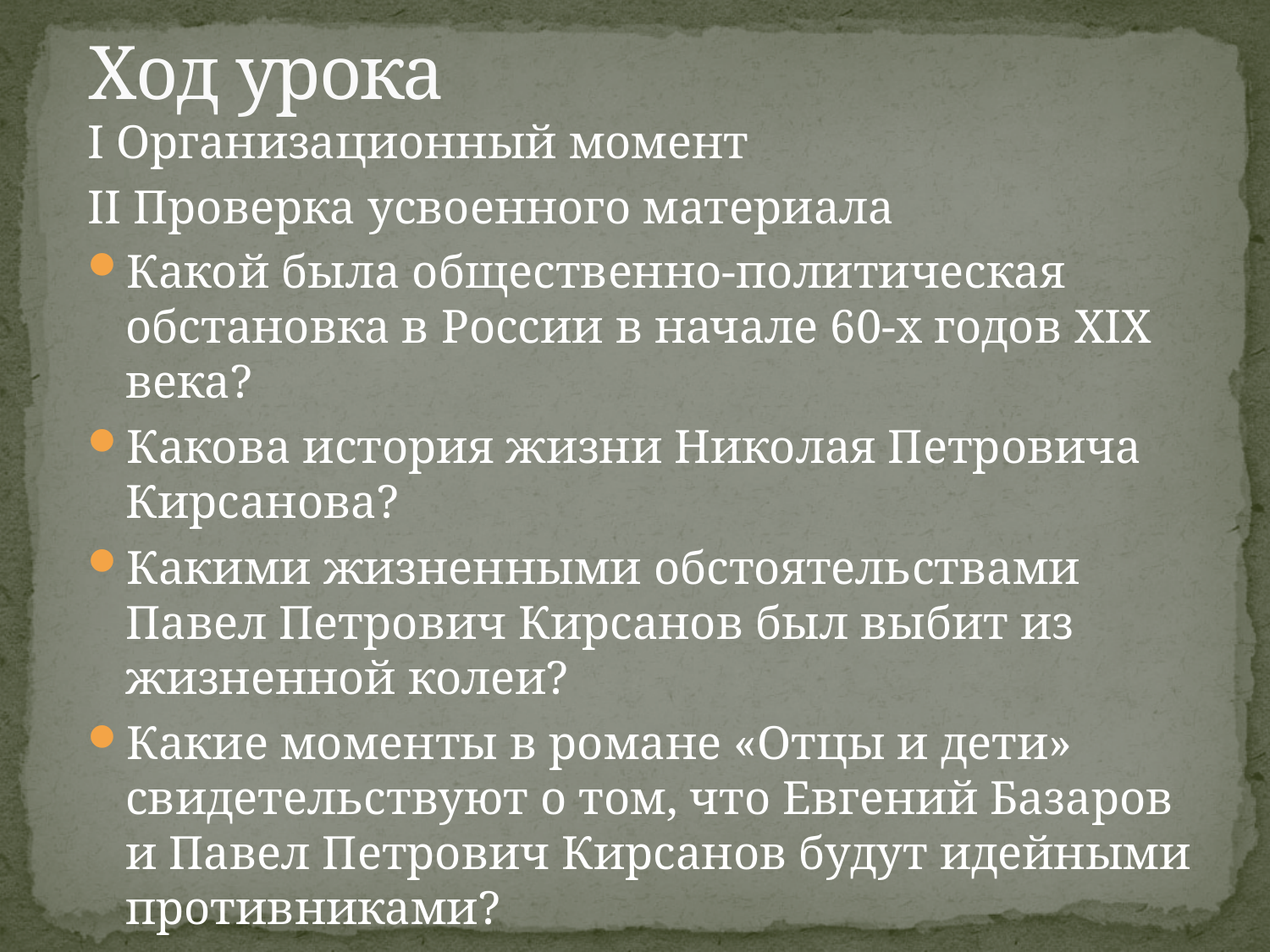

Ход урока
I Организационный момент
II Проверка усвоенного материала

Какой была общественно-политическая обстановка в России в начале 60-х годов XIX века?
Какова история жизни Николая Петровича Кирсанова?
Какими жизненными обстоятельствами Павел Петрович Кирсанов был выбит из жизненной колеи?
Какие моменты в романе «Отцы и дети» свидетельствуют о том, что Евгений Базаров и Павел Петрович Кирсанов будут идейными противниками?